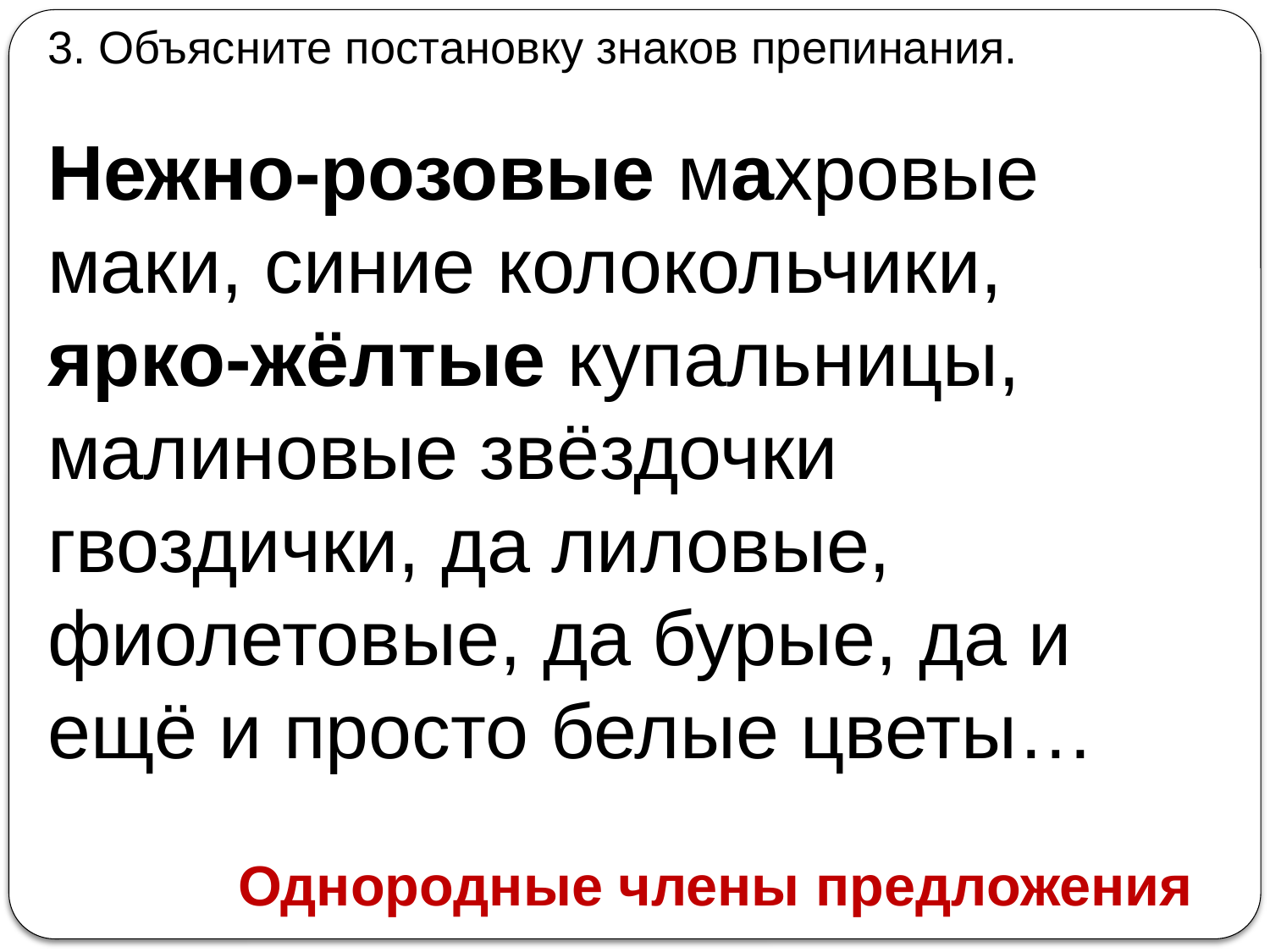

3. Объясните постановку знаков препинания.
Нежно-розовые махровые маки, синие колокольчики, ярко-жёлтые купальницы,
малиновые звёздочки гвоздички, да лиловые, фиолетовые, да бурые, да и ещё и просто белые цветы…
Однородные члены предложения